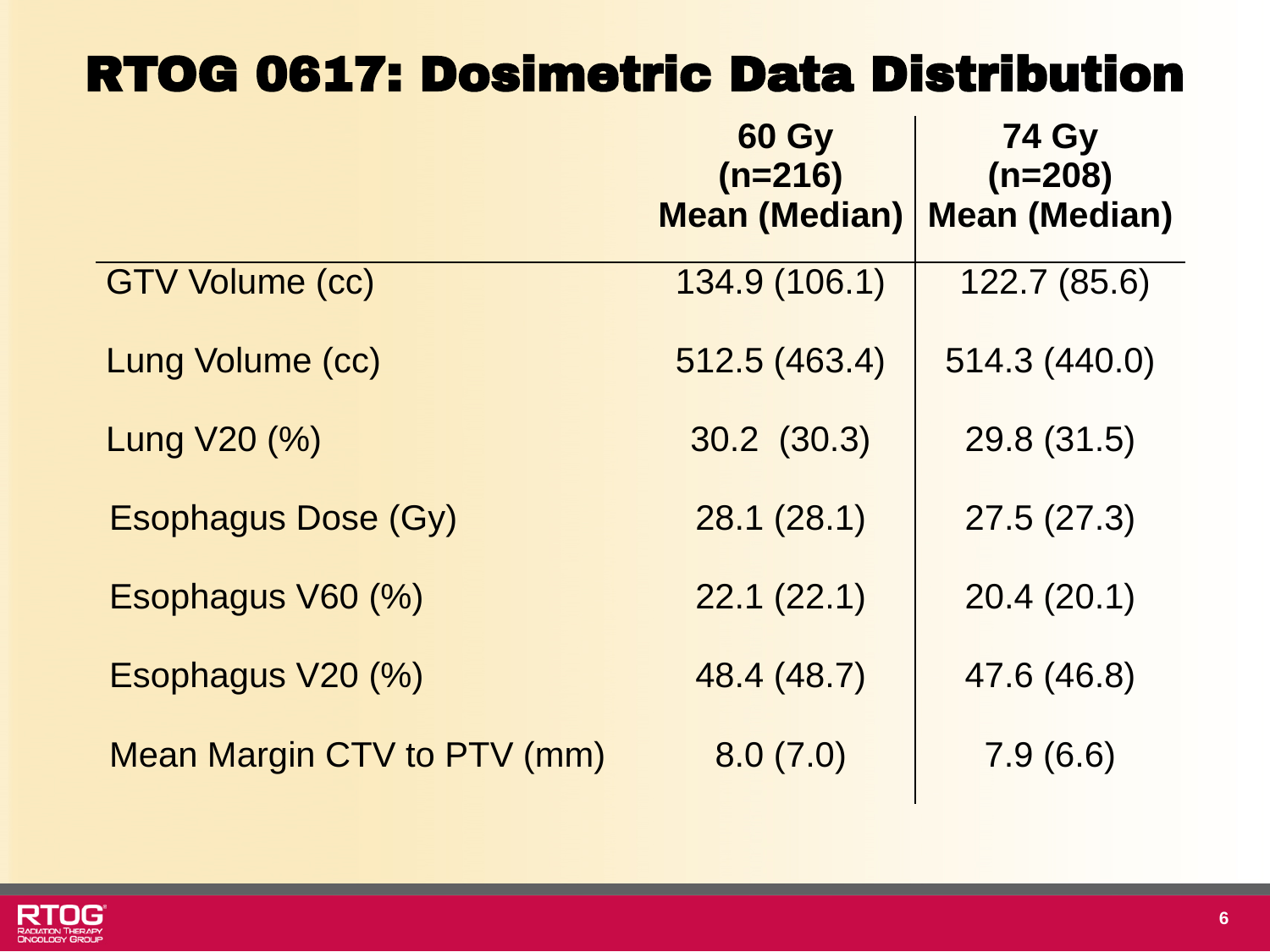

# RTOG 0617: Dosimetric Data Distribution
|  | 60 Gy (n=216) Mean (Median) | 74 Gy (n=208) Mean (Median) |
| --- | --- | --- |
|  |  |  |
| GTV Volume (cc) | 134.9 (106.1) | 122.7 (85.6) |
|  |  |  |
| Lung Volume (cc) | 512.5 (463.4) | 514.3 (440.0) |
|  |  |  |
| Lung V20 (%) | 30.2  (30.3) | 29.8 (31.5) |
|  |  |  |
| Esophagus Dose (Gy) | 28.1 (28.1) | 27.5 (27.3) |
|  |  |  |
| Esophagus V60 (%) | 22.1 (22.1) | 20.4 (20.1) |
|  |  |  |
| Esophagus V20 (%) | 48.4 (48.7) | 47.6 (46.8) |
|  |  |  |
| Mean Margin CTV to PTV (mm) | 8.0 (7.0) | 7.9 (6.6) |
|  |  |  |